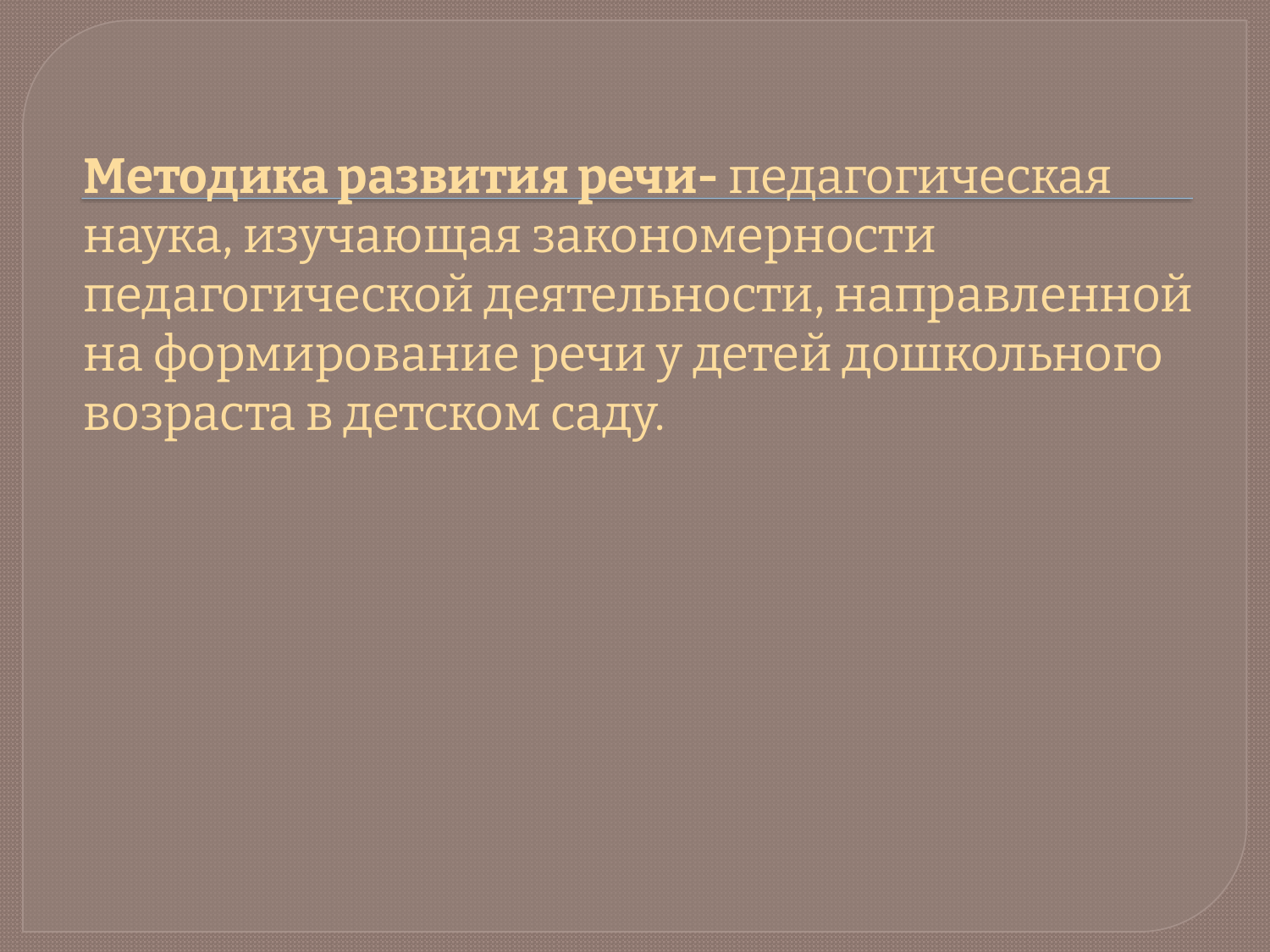

# Методика развития речи- педагогическая наука, изучающая закономерности педагогической деятельности, направленной на формирование речи у детей дошкольного возраста в детском саду.